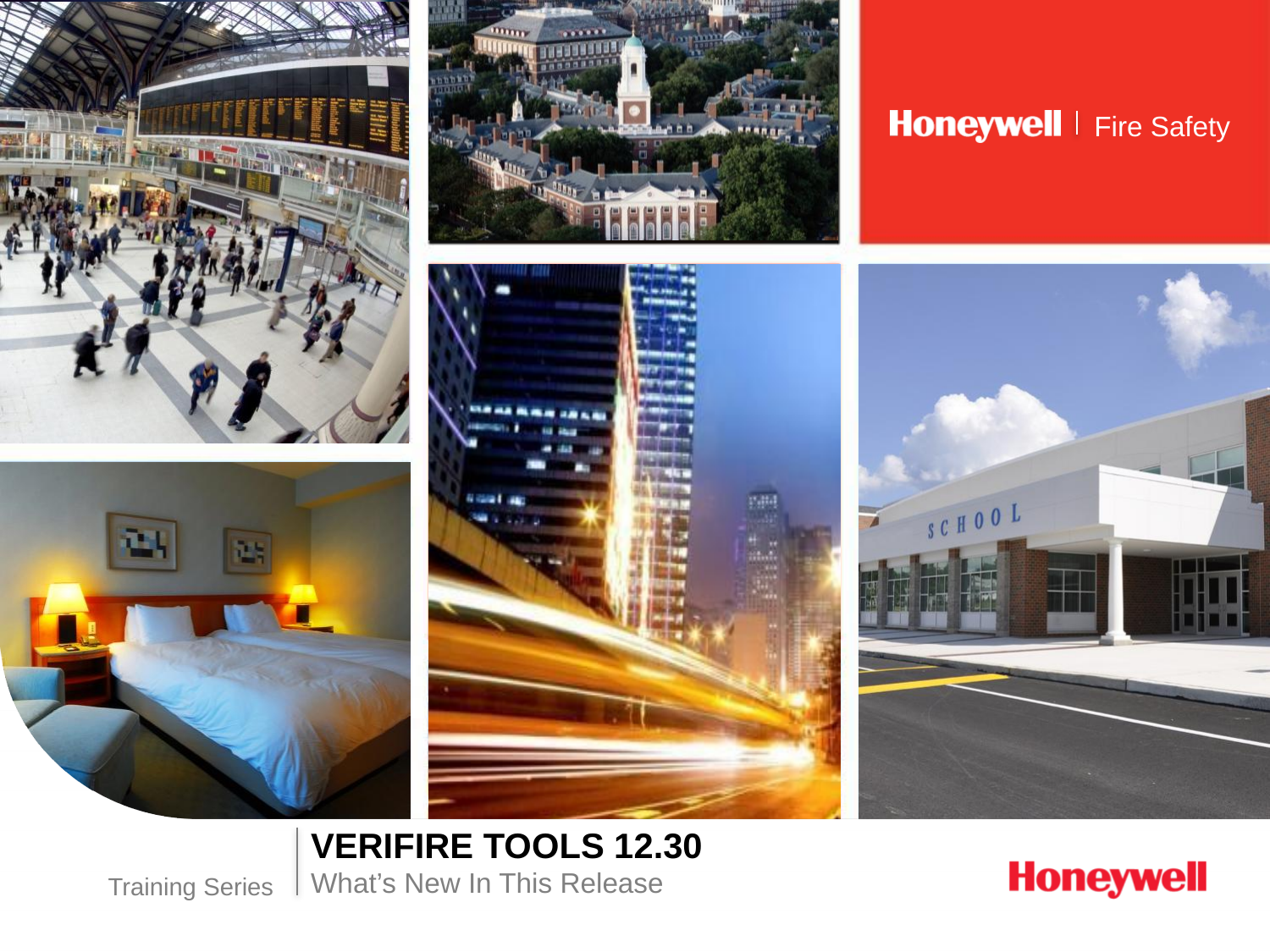

VeriFire Tools 12.30
What’s New In This Release
Training Series